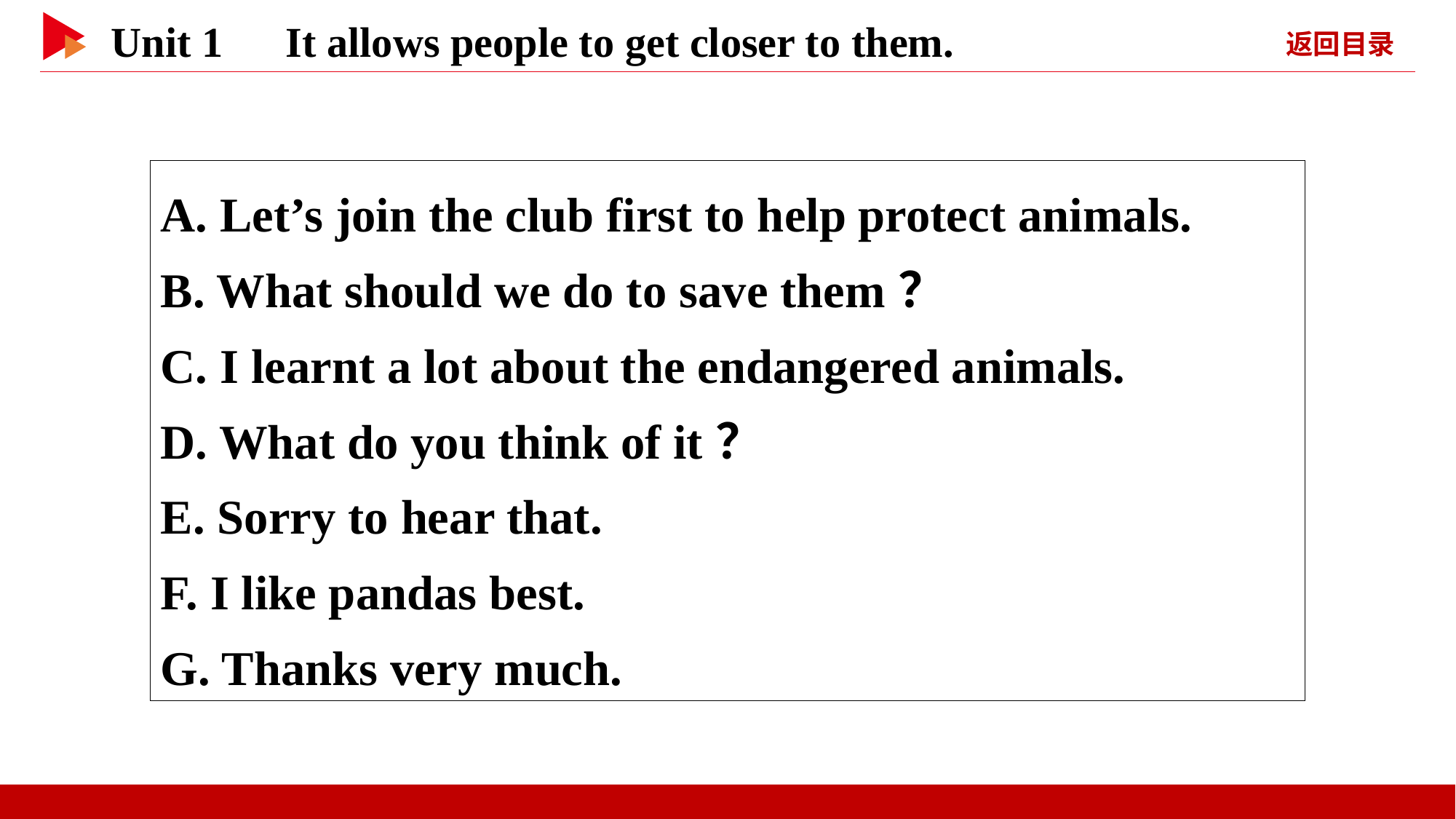

A. Let’s join the club first to help protect animals.
B. What should we do to save them？
C. I learnt a lot about the endangered animals.
D. What do you think of it？
E. Sorry to hear that.
F. I like pandas best.
G. Thanks very much.